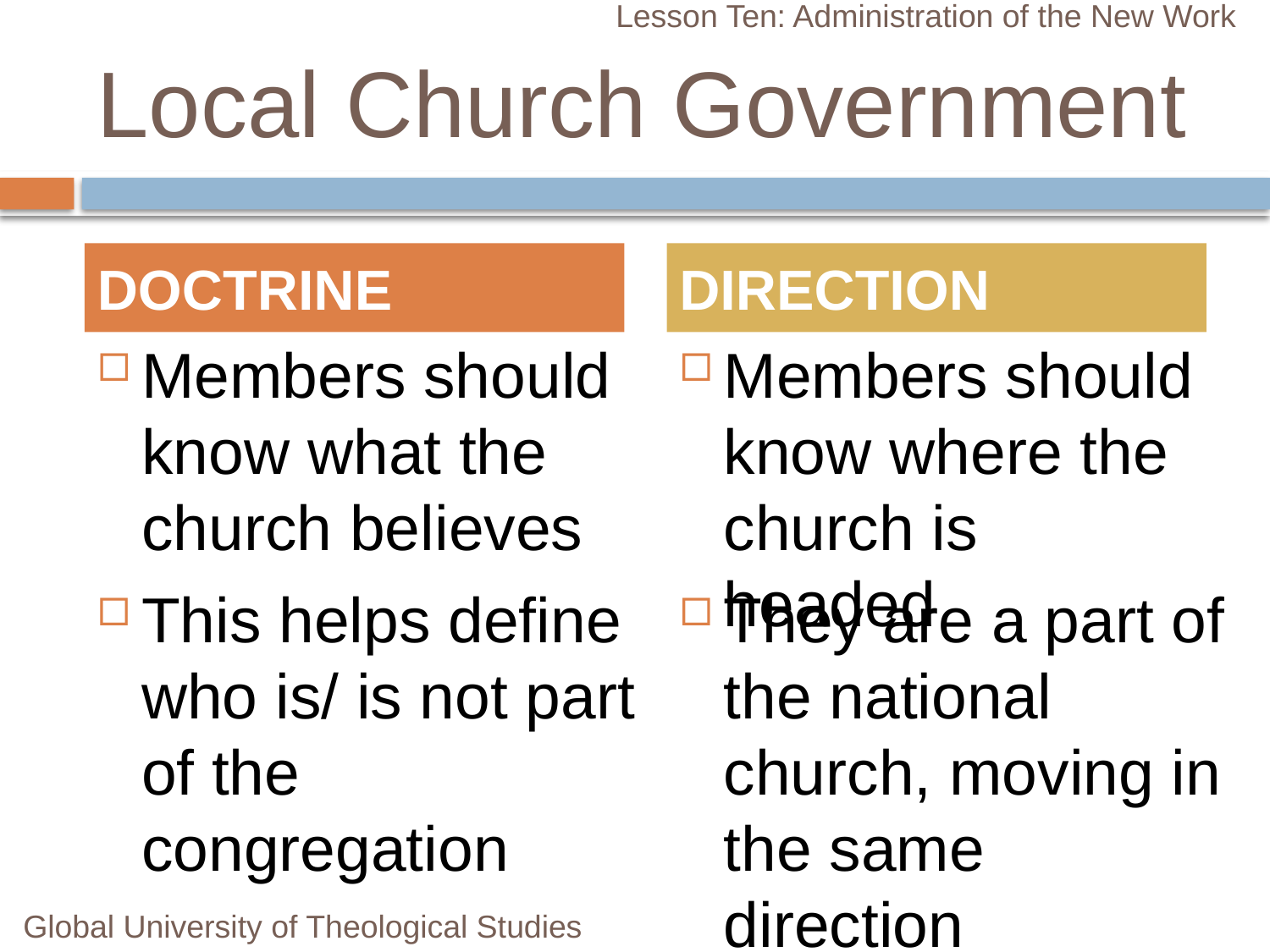

Lesson Ten: Administration of the New Work
# Local Church Government
DOCTRINE
DIRECTION
Members should know what the church believes
Members should know where the church is headed
This helps define who is/ is not part of the congregation
They are a part of the national church, moving in the same direction
Global University of Theological Studies